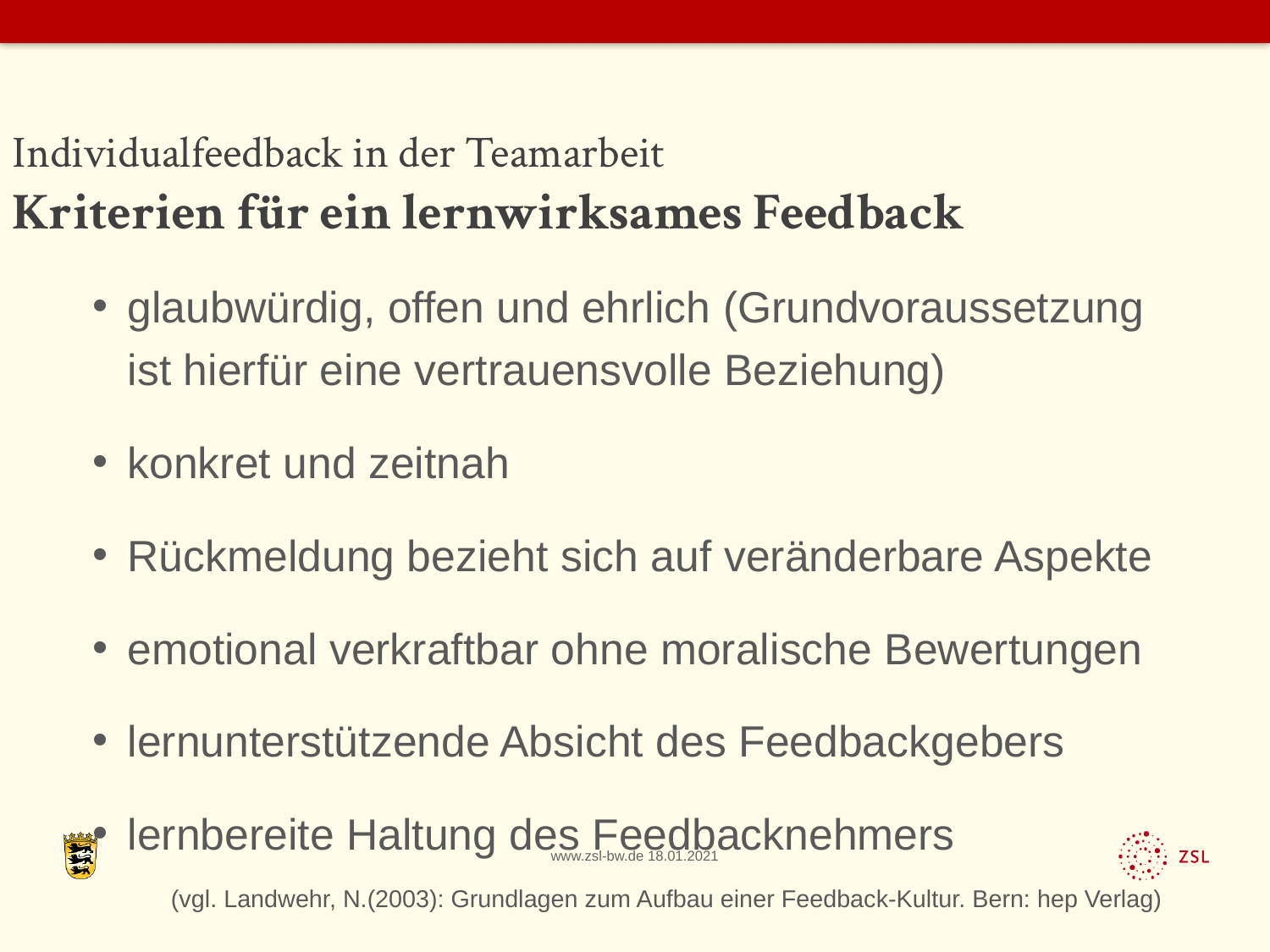

# Individualfeedback in der Teamarbeit Kriterien für ein lernwirksames Feedback
glaubwürdig, offen und ehrlich (Grundvoraussetzung ist hierfür eine vertrauensvolle Beziehung)
konkret und zeitnah
Rückmeldung bezieht sich auf veränderbare Aspekte
emotional verkraftbar ohne moralische Bewertungen
lernunterstützende Absicht des Feedbackgebers
lernbereite Haltung des Feedbacknehmers
(vgl. Landwehr, N.(2003): Grundlagen zum Aufbau einer Feedback-Kultur. Bern: hep Verlag)